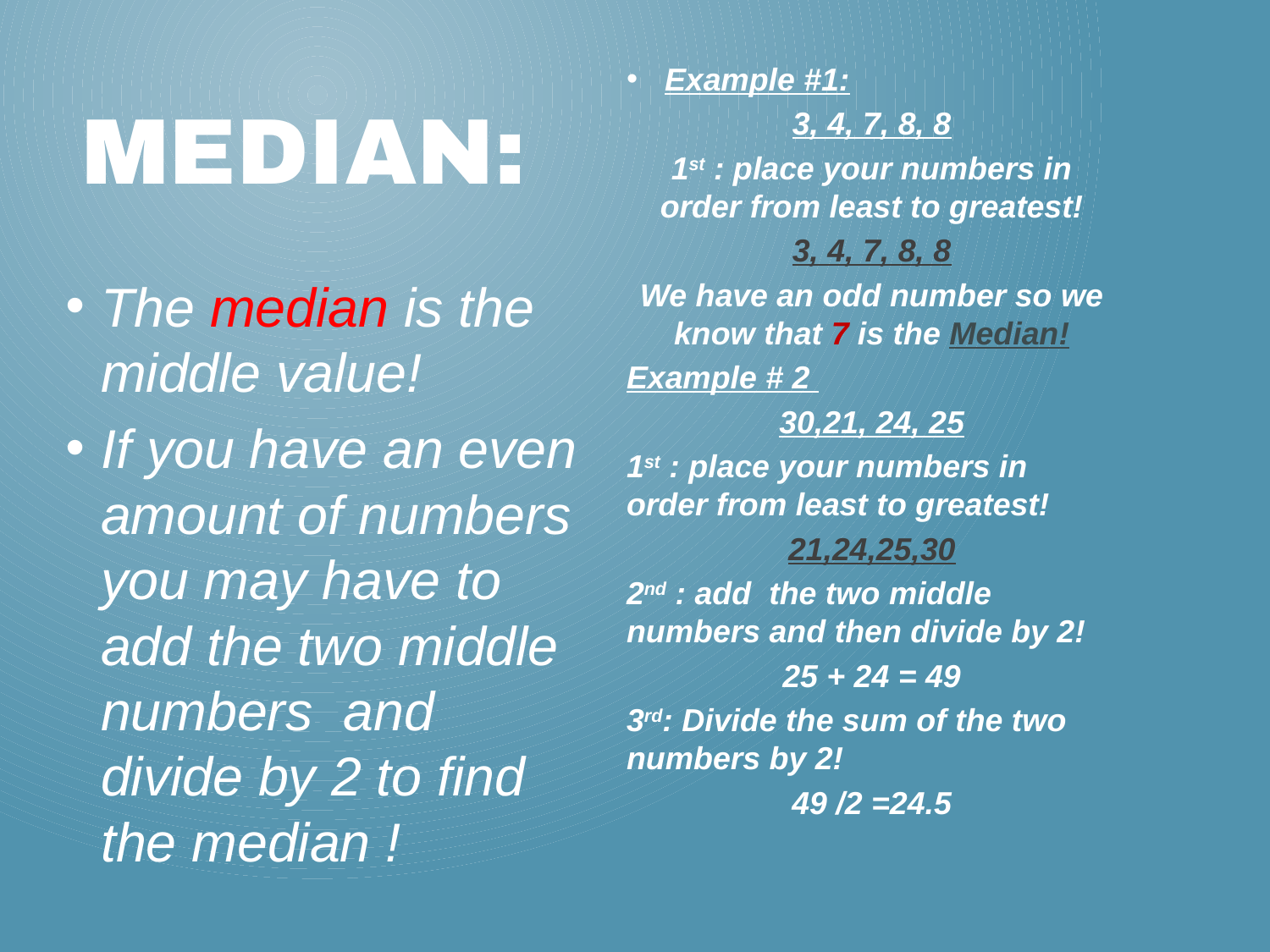

Example #1:
3, 4, 7, 8, 8
1st : place your numbers in order from least to greatest!
3, 4, 7, 8, 8
We have an odd number so we know that 7 is the Median!
Example # 2
30,21, 24, 25
1st : place your numbers in order from least to greatest!
21,24,25,30
2nd : add  the two middle numbers and then divide by 2!
25 + 24 = 49
3rd: Divide the sum of the two numbers by 2!
49 /2 =24.5
# Median:
The median is the middle value!
If you have an even amount of numbers you may have to add the two middle numbers  and divide by 2 to find the median !